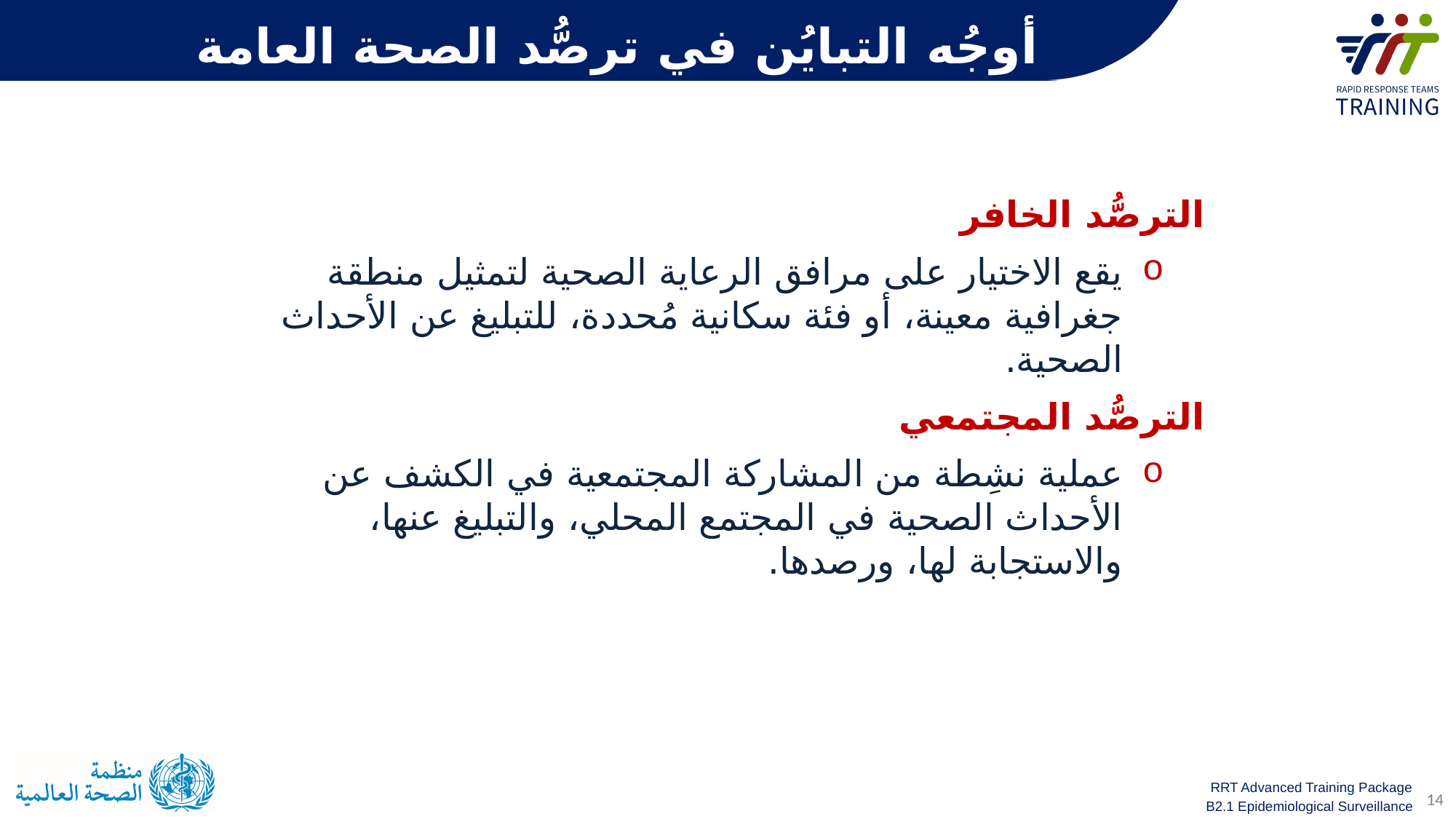

أوجُه التبايُن في ترصُّد الصحة العامة
الترصُّد الخافر
يقع الاختيار على مرافق الرعاية الصحية لتمثيل منطقة جغرافية معينة، أو فئة سكانية مُحددة، للتبليغ عن الأحداث الصحية.
الترصُّد المجتمعي
عملية نشِطة من المشاركة المجتمعية في الكشف عن الأحداث الصحية في المجتمع المحلي، والتبليغ عنها، والاستجابة لها، ورصدها.